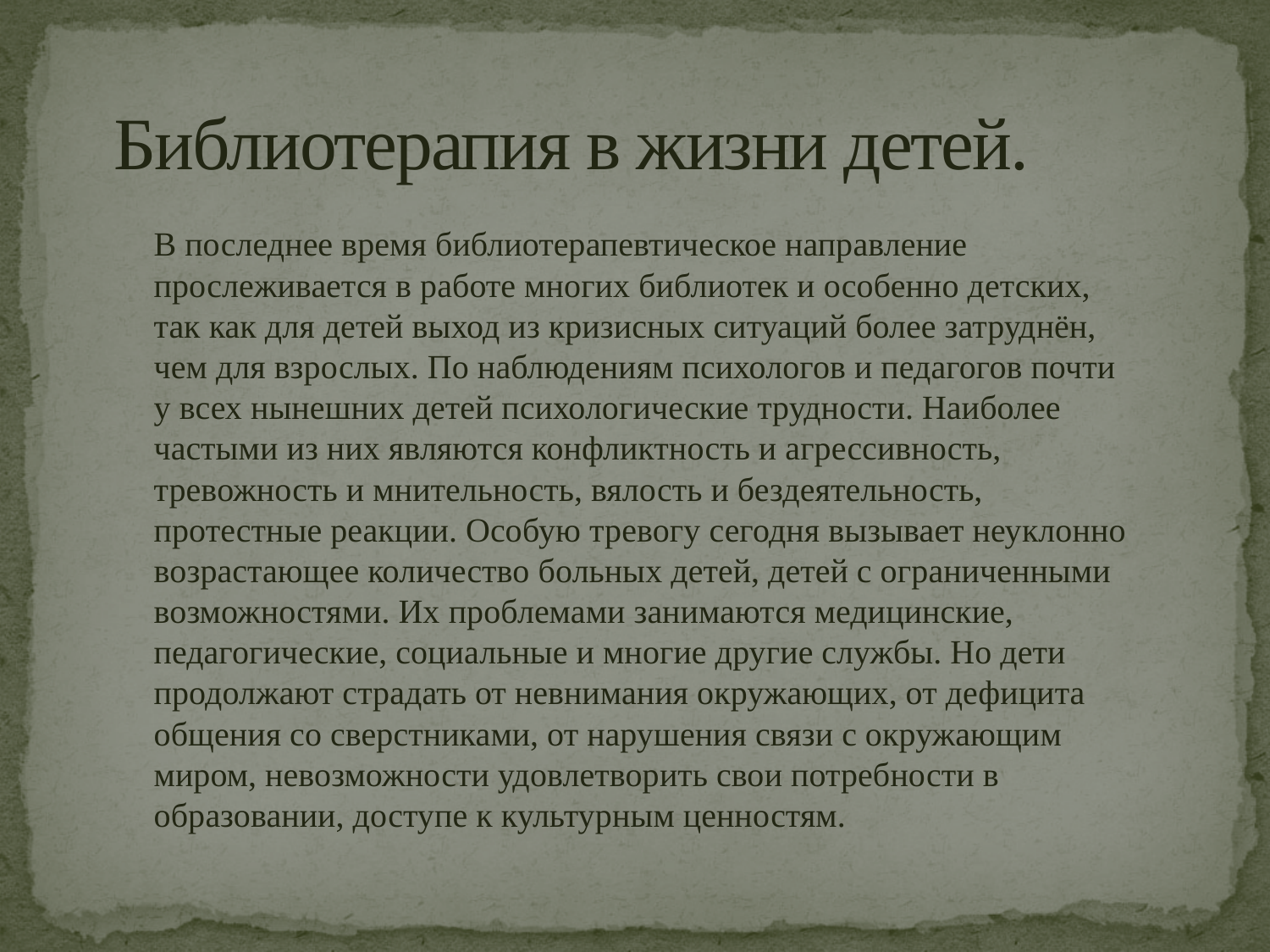

Библиотерапия в жизни детей.
	В последнее время библиотерапевтическое направление прослеживается в работе многих библиотек и особенно детских, так как для детей выход из кризисных ситуаций более затруднён, чем для взрослых. По наблюдениям психологов и педагогов почти у всех нынешних детей психологические трудности. Наиболее частыми из них являются конфликтность и агрессивность, тревожность и мнительность, вялость и бездеятельность, протестные реакции. Особую тревогу сегодня вызывает неуклонно возрастающее количество больных детей, детей с ограниченными возможностями. Их проблемами занимаются медицинские, педагогические, социальные и многие другие службы. Но дети продолжают страдать от невнимания окружающих, от дефицита общения со сверстниками, от нарушения связи с окружающим миром, невозможности удовлетворить свои потребности в образовании, доступе к культурным ценностям.